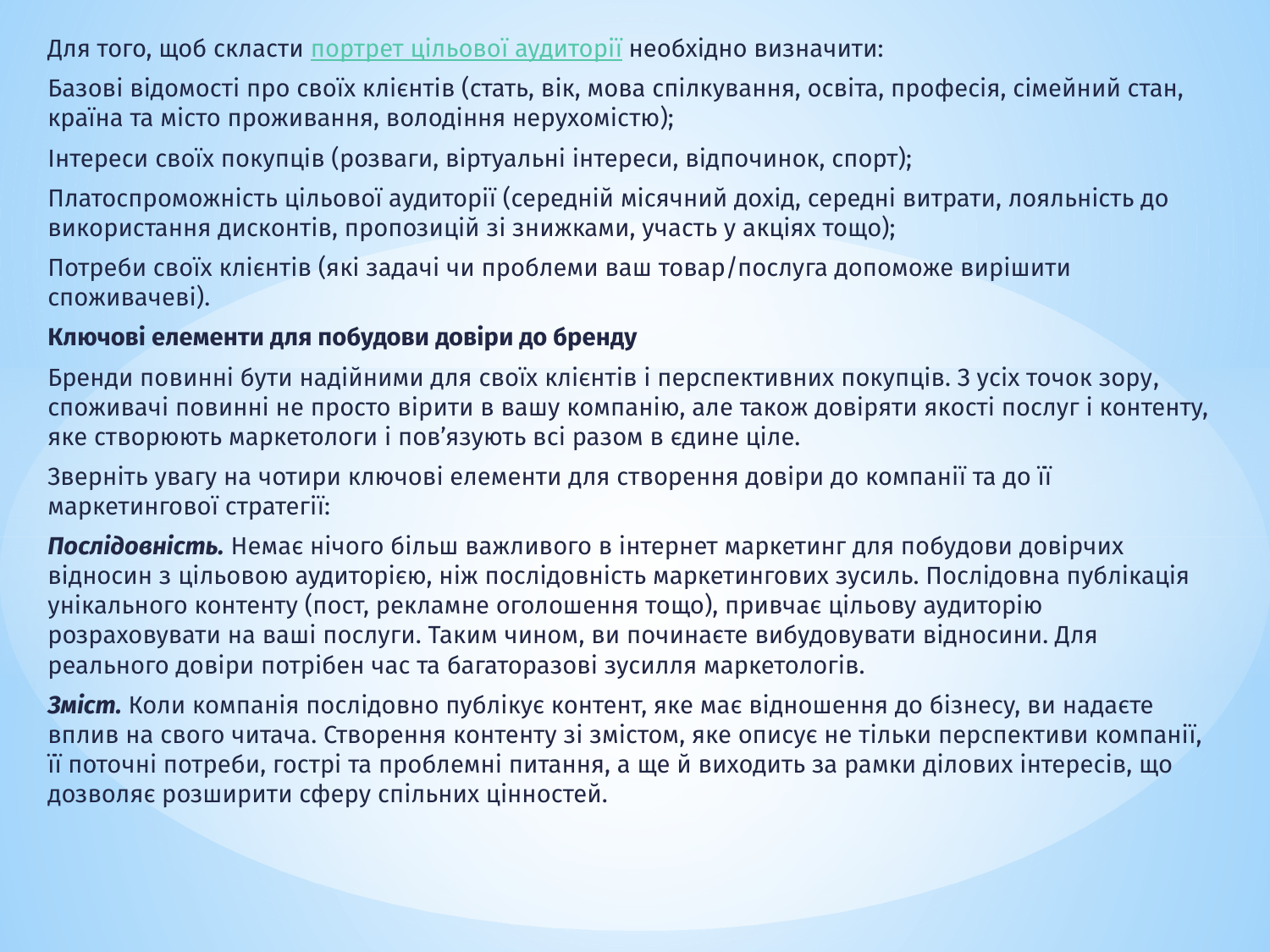

Для того, щоб скласти портрет цільової аудиторії необхідно визначити:
Базові відомості про своїх клієнтів (стать, вік, мова спілкування, освіта, професія, сімейний стан, країна та місто проживання, володіння нерухомістю);
Інтереси своїх покупців (розваги, віртуальні інтереси, відпочинок, спорт);
Платоспроможність цільової аудиторії (середній місячний дохід, середні витрати, лояльність до використання дисконтів, пропозицій зі знижками, участь у акціях тощо);
Потреби своїх клієнтів (які задачі чи проблеми ваш товар/послуга допоможе вирішити споживачеві).
Ключові елементи для побудови довіри до бренду
Бренди повинні бути надійними для своїх клієнтів і перспективних покупців. З усіх точок зору, споживачі повинні не просто вірити в вашу компанію, але також довіряти якості послуг і контенту, яке створюють маркетологи і пов’язують всі разом в єдине ціле.
Зверніть увагу на чотири ключові елементи для створення довіри до компанії та до її маркетингової стратегії:
Послідовність. Немає нічого більш важливого в інтернет маркетинг для побудови довірчих відносин з цільовою аудиторією, ніж послідовність маркетингових зусиль. Послідовна публікація унікального контенту (пост, рекламне оголошення тощо), привчає цільову аудиторію розраховувати на ваші послуги. Таким чином, ви починаєте вибудовувати відносини. Для реального довіри потрібен час та багаторазові зусилля маркетологів.
Зміст. Коли компанія послідовно публікує контент, яке має відношення до бізнесу, ви надаєте вплив на свого читача. Створення контенту зі змістом, яке описує не тільки перспективи компанії, її поточні потреби, гострі та проблемні питання, а ще й виходить за рамки ділових інтересів, що дозволяє розширити сферу спільних цінностей.